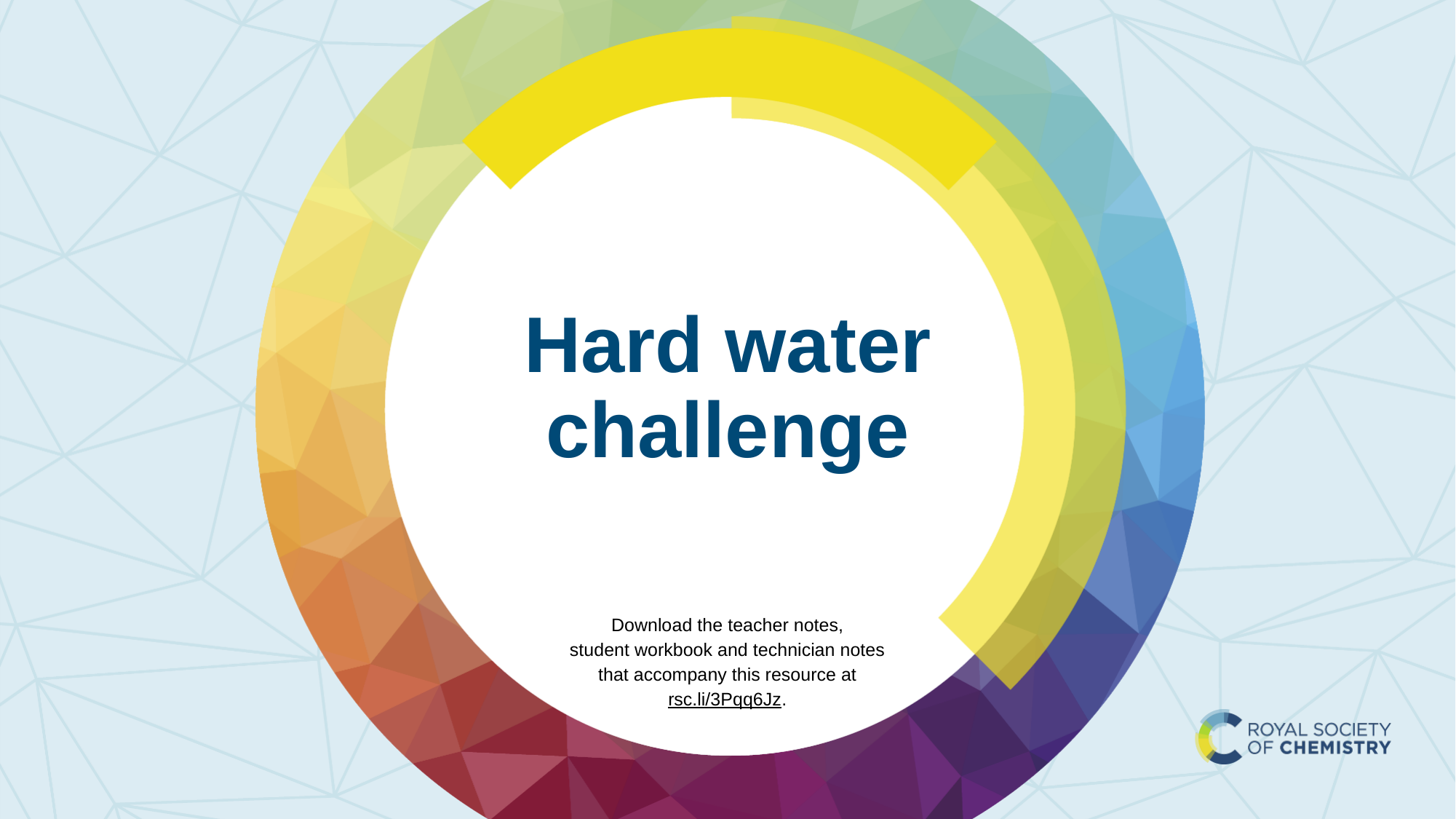

# Hard water challenge
Download the teacher notes,
student workbook and technician notes
that accompany this resource at
rsc.li/3Pqq6Jz.